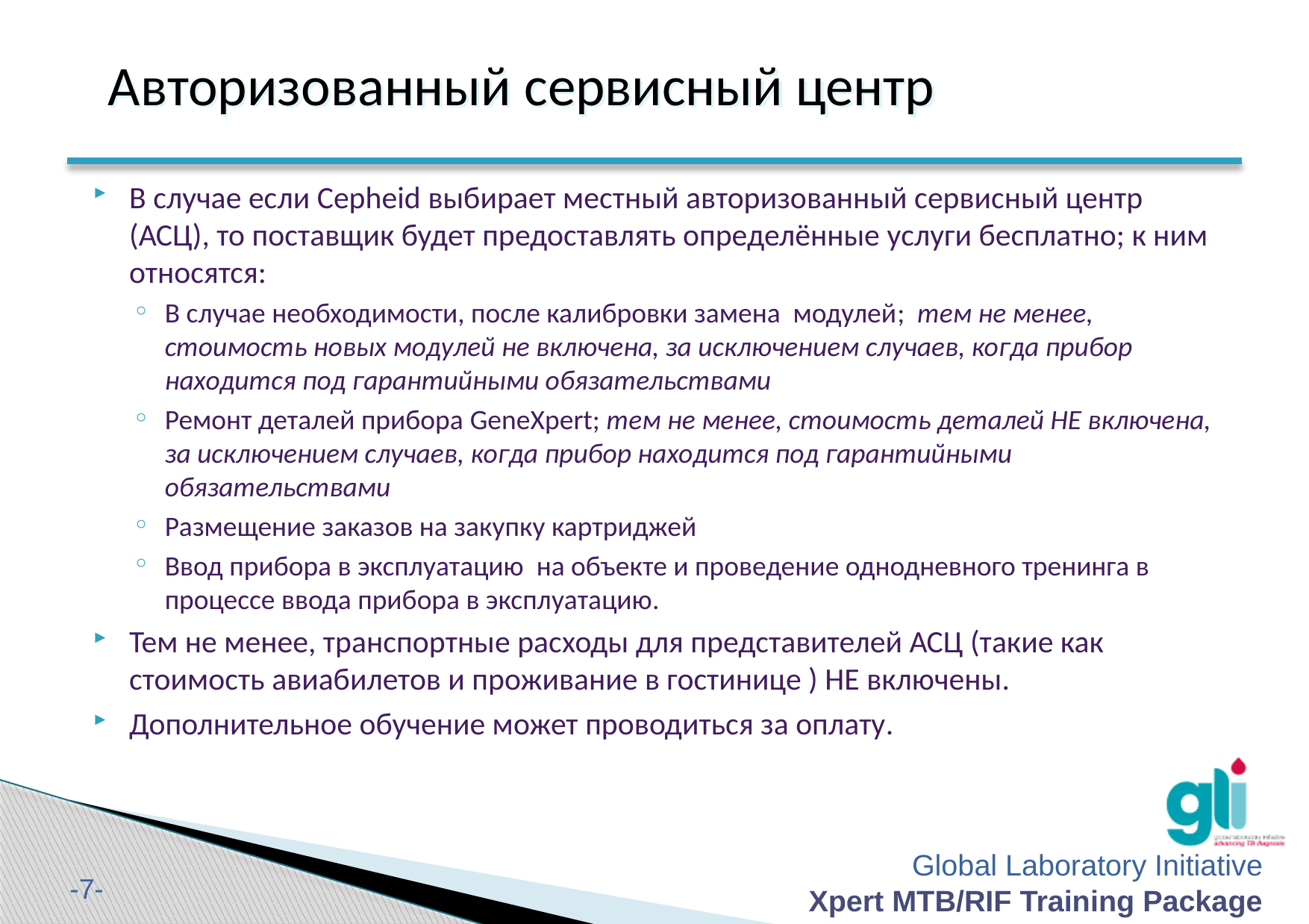

Авторизованный сервисный центр
В случае если Cepheid выбирает местный авторизованный сервисный центр (АСЦ), то поставщик будет предоставлять определённые услуги бесплатно; к ним относятся:
В случае необходимости, после калибровки замена  модулей;  тем не менее, стоимость новых модулей не включена, за исключением случаев, когда прибор находится под гарантийными обязательствами
Ремонт деталей прибора GeneXpert; тем не менее, стоимость деталей НЕ включена, за исключением случаев, когда прибор находится под гарантийными обязательствами
Размещение заказов на закупку картриджей
Ввод прибора в эксплуатацию  на объекте и проведение однодневного тренинга в процессе ввода прибора в эксплуатацию.
Тем не менее, транспортные расходы для представителей АСЦ (такие как стоимость авиабилетов и проживание в гостинице ) НЕ включены.
Дополнительное обучение может проводиться за оплату.